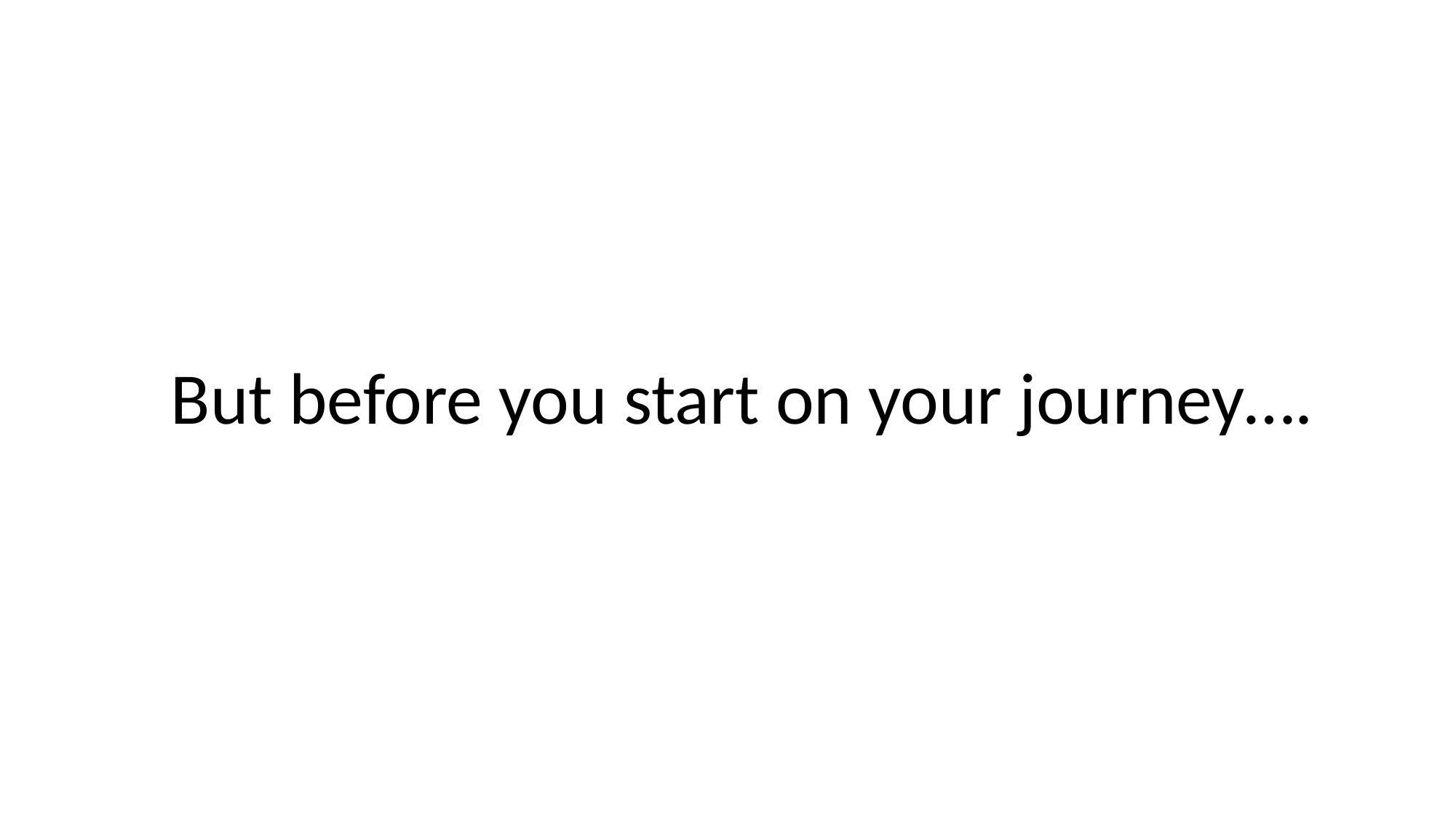

But before you start on your journey….